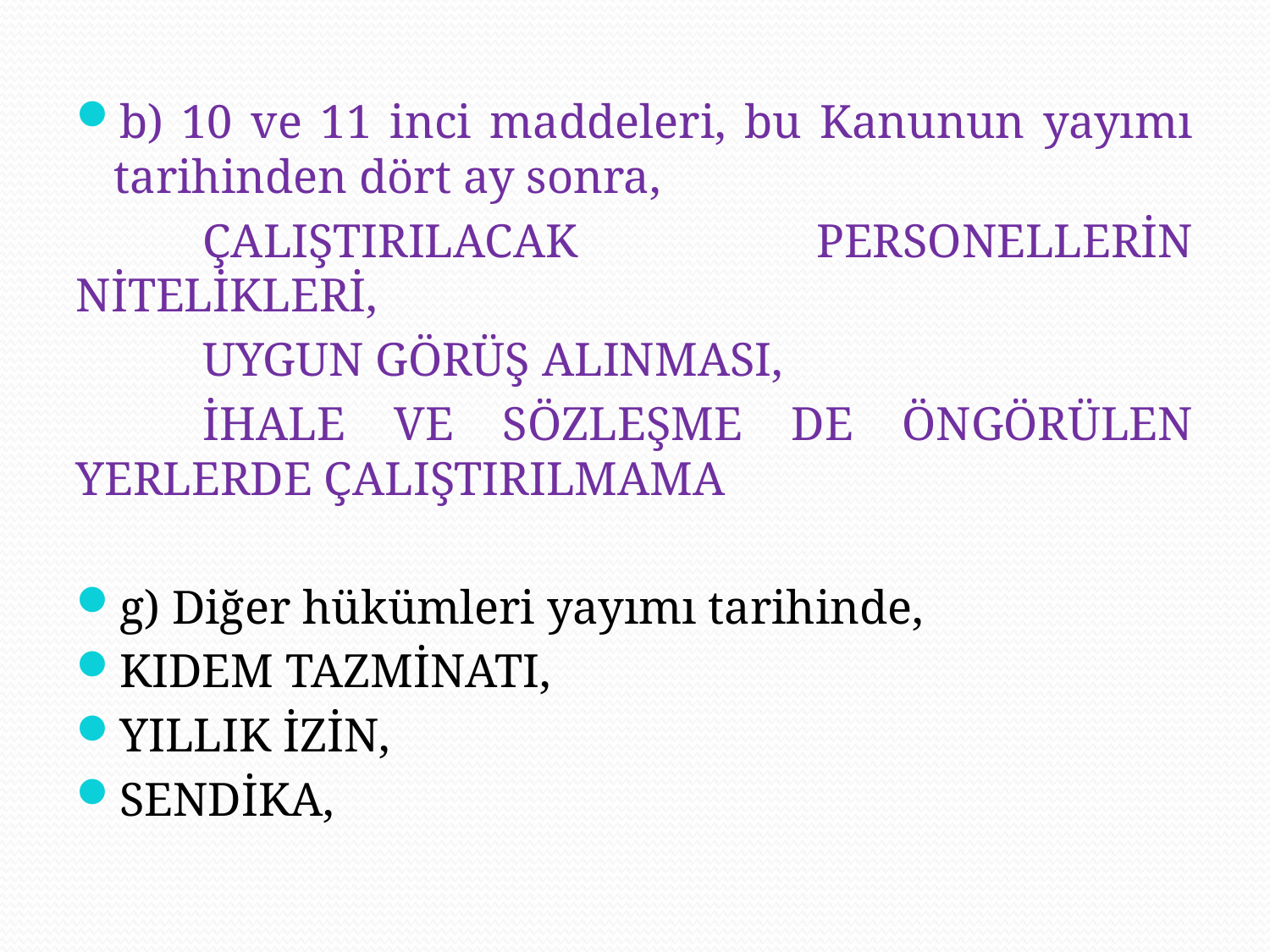

b) 10 ve 11 inci maddeleri, bu Kanunun yayımı tarihinden dört ay sonra,
	ÇALIŞTIRILACAK PERSONELLERİN NİTELİKLERİ,
	UYGUN GÖRÜŞ ALINMASI,
	İHALE VE SÖZLEŞME DE ÖNGÖRÜLEN YERLERDE ÇALIŞTIRILMAMA

g) Diğer hükümleri yayımı tarihinde,
KIDEM TAZMİNATI,
YILLIK İZİN,
SENDİKA,